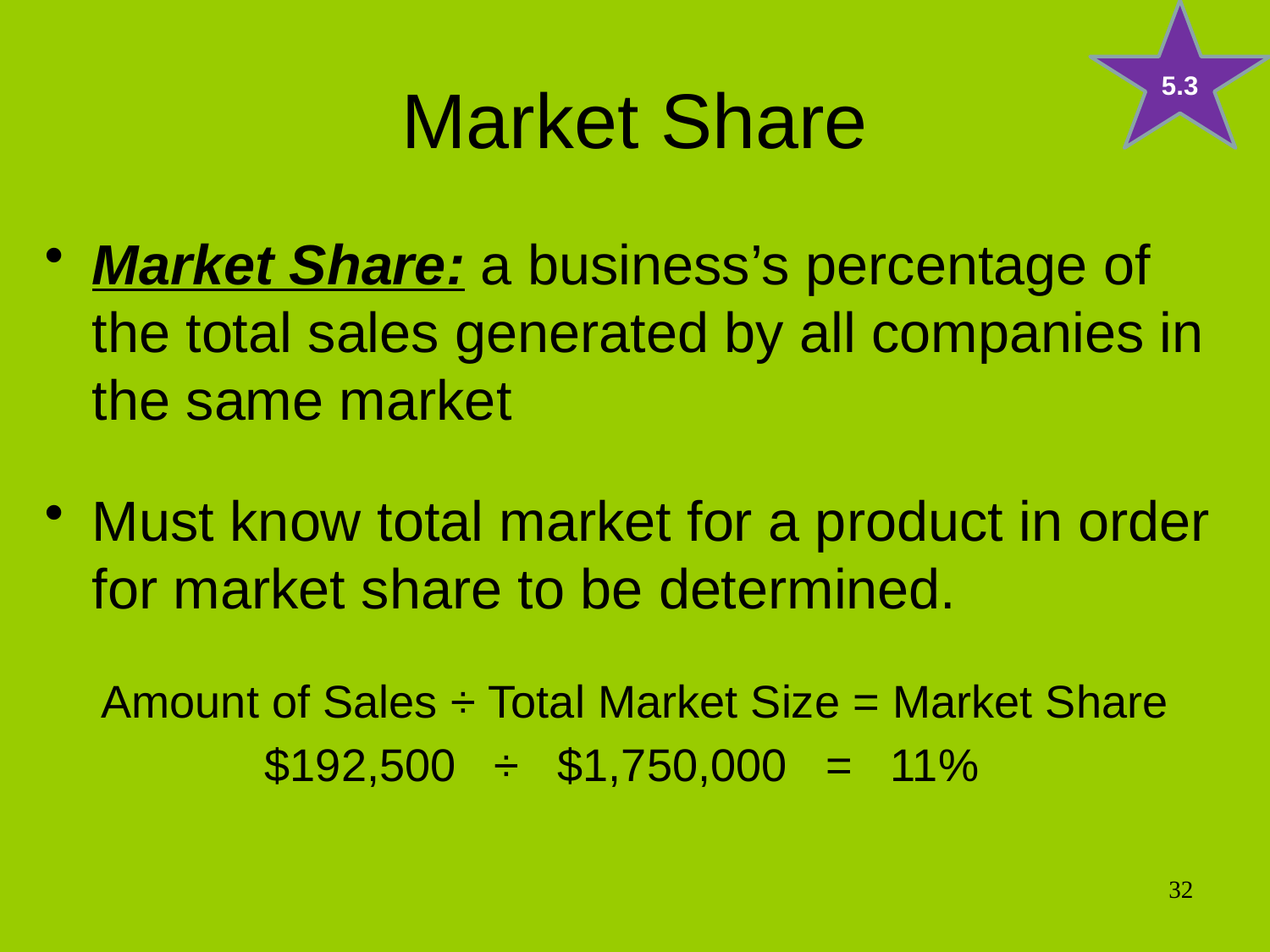

5.3
# Market Share
Market Share: a business’s percentage of the total sales generated by all companies in the same market
Must know total market for a product in order for market share to be determined.
Amount of Sales ÷ Total Market Size = Market Share
$192,500   ÷   $1,750,000   =   11%

32